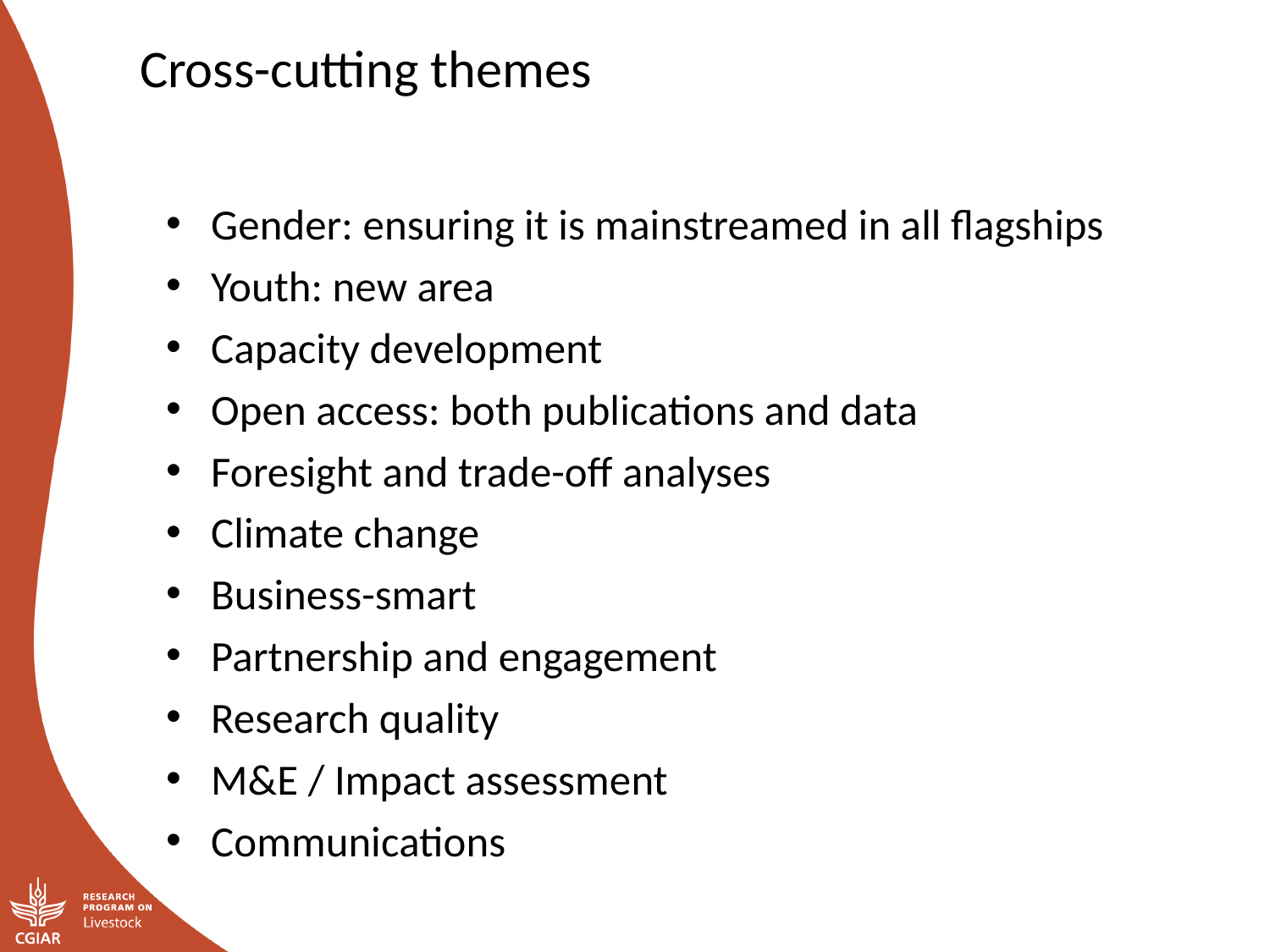

Cross-cutting themes
Gender: ensuring it is mainstreamed in all flagships
Youth: new area
Capacity development
Open access: both publications and data
Foresight and trade-off analyses
Climate change
Business-smart
Partnership and engagement
Research quality
M&E / Impact assessment
Communications